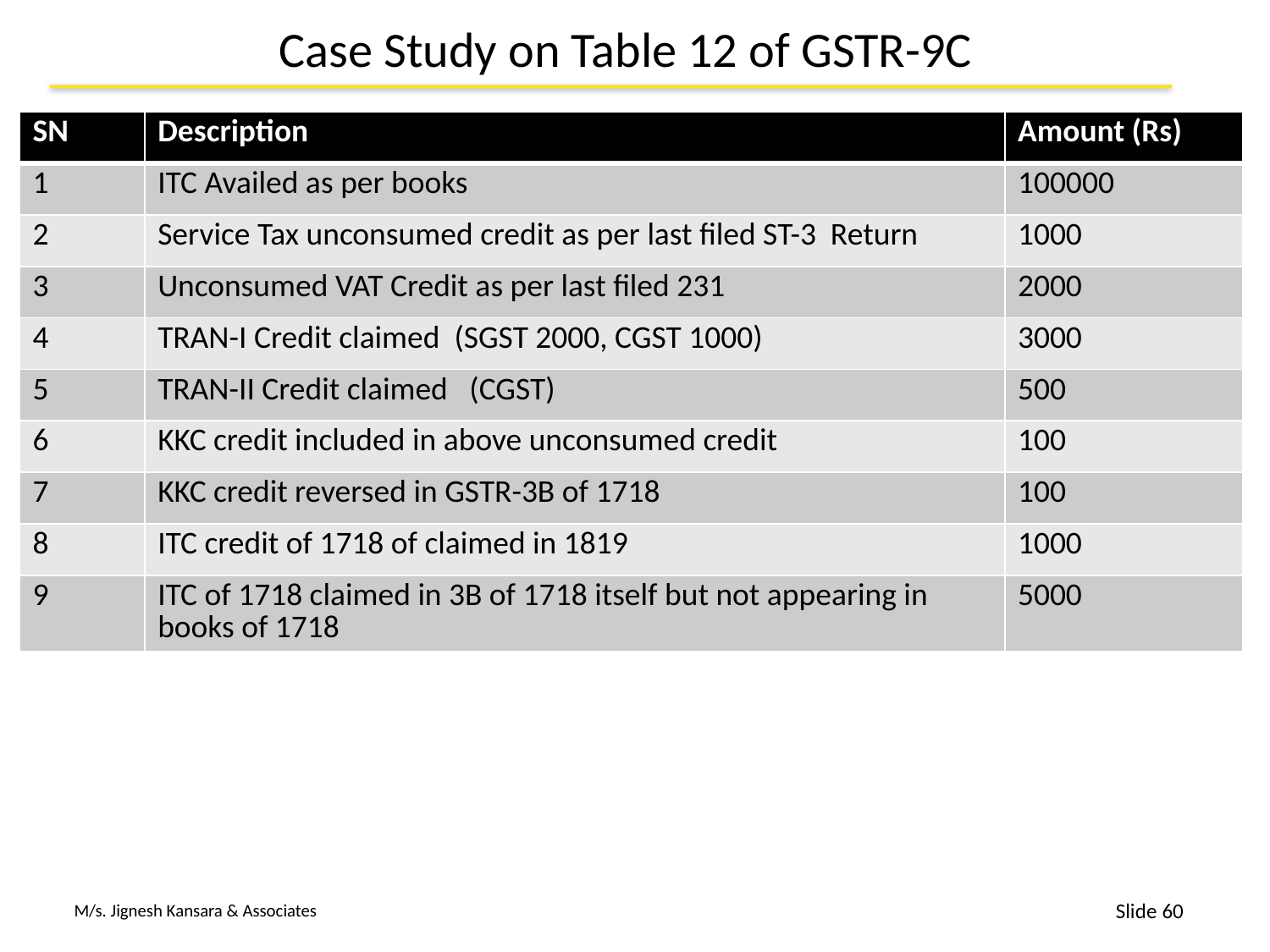

# Case Study on Table 12 of GSTR-9C
| SN | Description | Amount (Rs) |
| --- | --- | --- |
| 1 | ITC Availed as per books | 100000 |
| 2 | Service Tax unconsumed credit as per last filed ST-3 Return | 1000 |
| 3 | Unconsumed VAT Credit as per last filed 231 | 2000 |
| 4 | TRAN-I Credit claimed (SGST 2000, CGST 1000) | 3000 |
| 5 | TRAN-II Credit claimed (CGST) | 500 |
| 6 | KKC credit included in above unconsumed credit | 100 |
| 7 | KKC credit reversed in GSTR-3B of 1718 | 100 |
| 8 | ITC credit of 1718 of claimed in 1819 | 1000 |
| 9 | ITC of 1718 claimed in 3B of 1718 itself but not appearing in books of 1718 | 5000 |
60